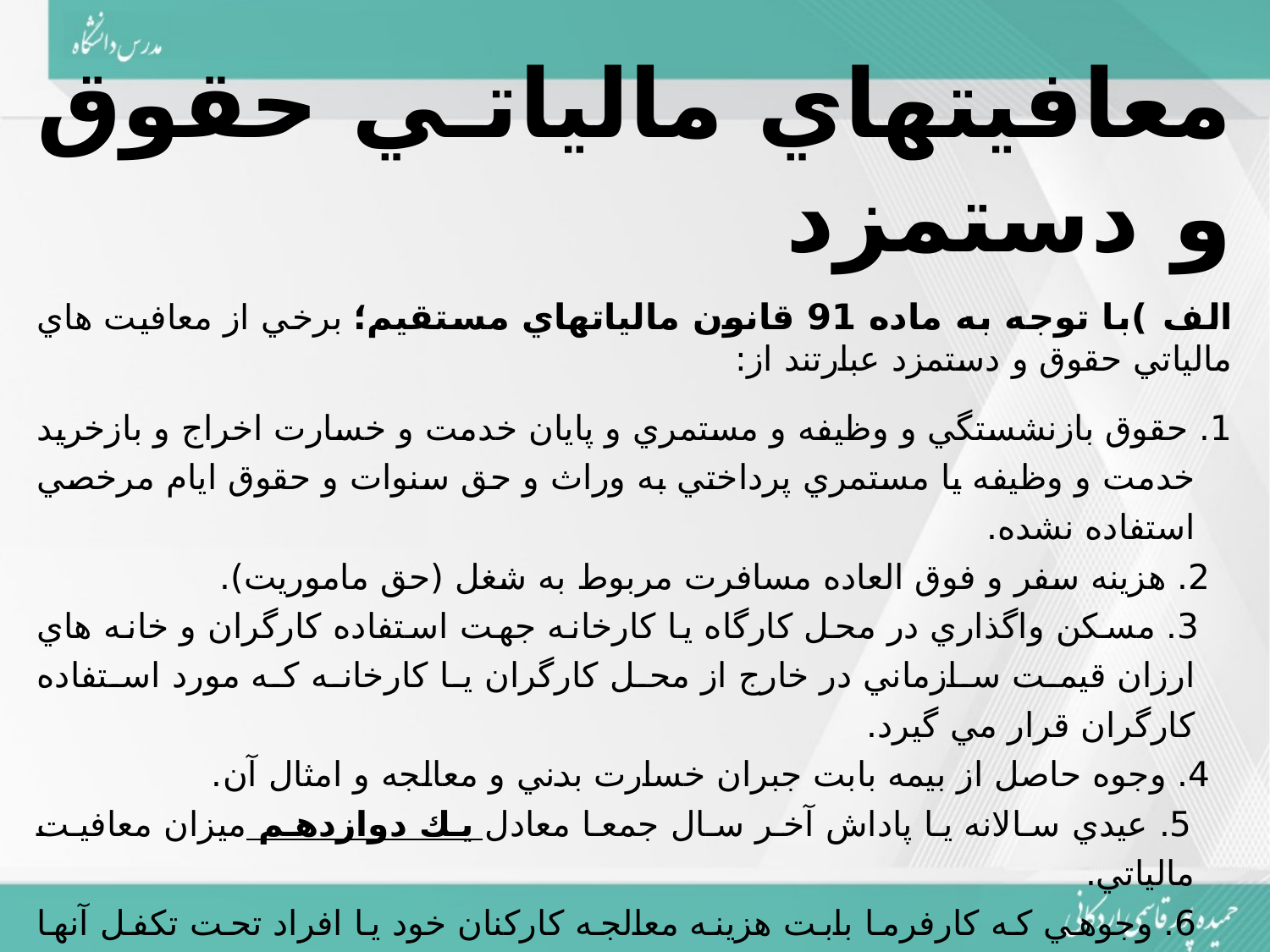

معافيت­هاي مالياتي حقوق و دستمزد

الف )با توجه به ماده 91 قانون مالياتهاي مستقيم؛ برخي از معافيت هاي مالياتي حقوق و دستمزد عبارتند از:

1. حقوق بازنشستگي و وظيفه و مستمري و پايان خدمت و خسارت اخراج و بازخريد خدمت و وظيفه يا مستمري پرداختي به وراث و حق سنوات و حقوق ايام مرخصي استفاده نشده.
  2. هزينه سفر و فوق العاده مسافرت مربوط به شغل (حق ماموريت).
  3. مسكن واگذاري در محل كارگاه يا كارخانه جهت استفاده كارگران و خانه هاي ارزان قيمت سازماني در خارج از محل كارگران يا كارخانه كه مورد استفاده كارگران قرار مي گيرد.
  4. وجوه حاصل از بيمه بابت جبران خسارت بدني و معالجه و امثال آن.
  5. عيدي سالانه يا پاداش آخر سال جمعا معادل يك دوازدهم ميزان معافيت مالياتي.
  6. وجوهي كه كارفرما بابت هزينه معالجه كاركنان خود يا افراد تحت تكفل آنها مستقيما به وسيله حقوق بگير به پزشك يا بيمارستان به استناد اسناد و مدارك مثبته پرداخت كند.
  7. مزاياي غيرنقدي پرداختي به كاركنان حداكثر معادل دو دوازدهم معافيت مالياتي .
  8. درآمد حقوق پرسنل نيروهاي مسلح جمهوري اسلامي ايران اعم از نظامي و انتظامي , مشمولان قانون استخدامي وزارت اطلاعات و جانبازان انقلاب اسلامي و جنگ تحميلي و آزادگان و فرزندان شهدا.